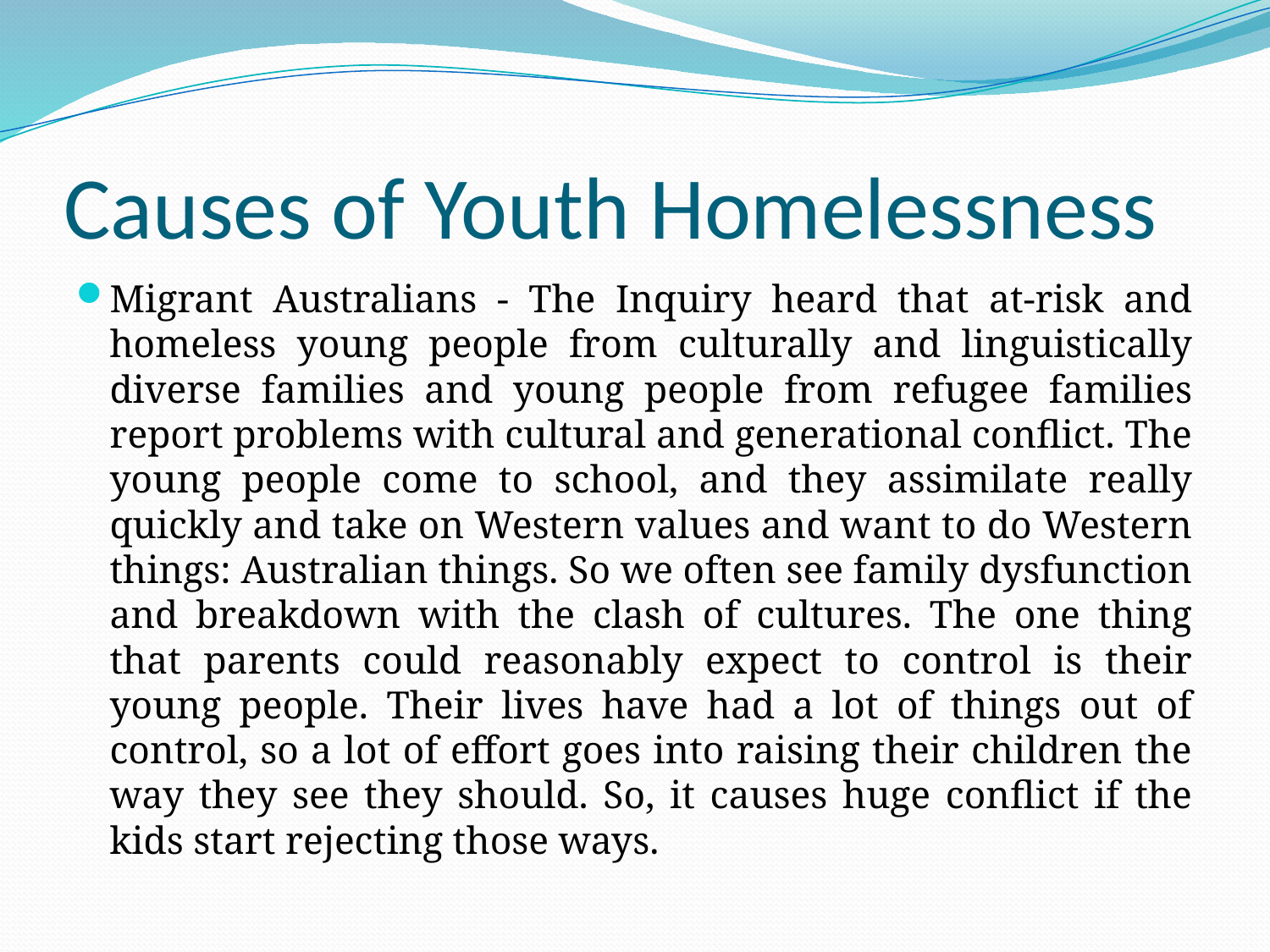

# Causes of Youth Homelessness
Migrant Australians - The Inquiry heard that at-risk and homeless young people from culturally and linguistically diverse families and young people from refugee families report problems with cultural and generational conflict. The young people come to school, and they assimilate really quickly and take on Western values and want to do Western things: Australian things. So we often see family dysfunction and breakdown with the clash of cultures. The one thing that parents could reasonably expect to control is their young people. Their lives have had a lot of things out of control, so a lot of effort goes into raising their children the way they see they should. So, it causes huge conflict if the kids start rejecting those ways.